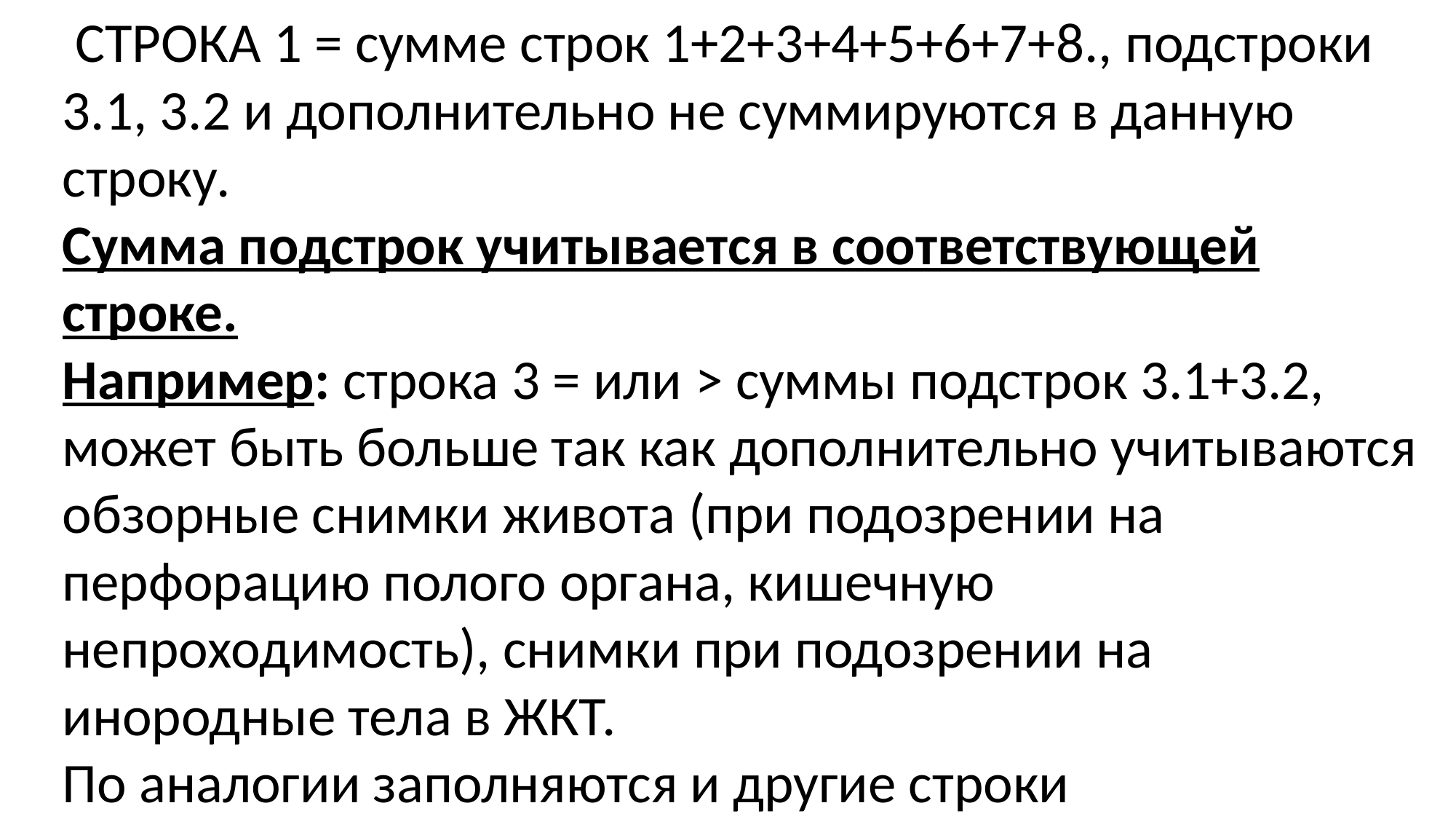

СТРОКА 1 = сумме строк 1+2+3+4+5+6+7+8., подстроки 3.1, 3.2 и дополнительно не суммируются в данную строку.
Сумма подстрок учитывается в соответствующей строке.
Например: строка 3 = или > суммы подстрок 3.1+3.2, может быть больше так как дополнительно учитываются обзорные снимки живота (при подозрении на перфорацию полого органа, кишечную непроходимость), снимки при подозрении на инородные тела в ЖКТ.
По аналогии заполняются и другие строки